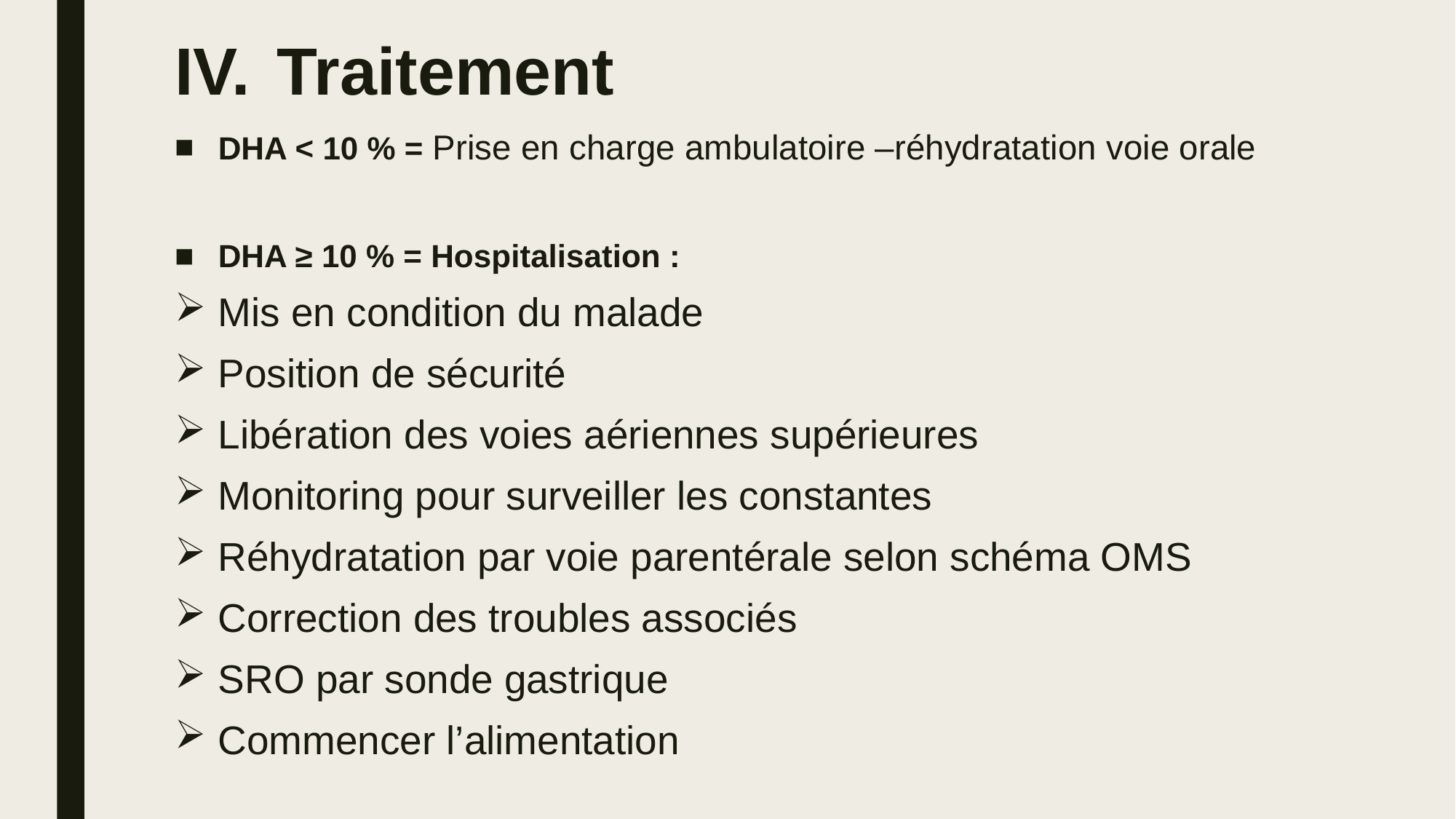

# Traitement
DHA < 10 % = Prise en charge ambulatoire –réhydratation voie orale

DHA ≥ 10 % = Hospitalisation :
Mis en condition du malade
Position de sécurité
Libération des voies aériennes supérieures
Monitoring pour surveiller les constantes
Réhydratation par voie parentérale selon schéma OMS
Correction des troubles associés
SRO par sonde gastrique
Commencer l’alimentation